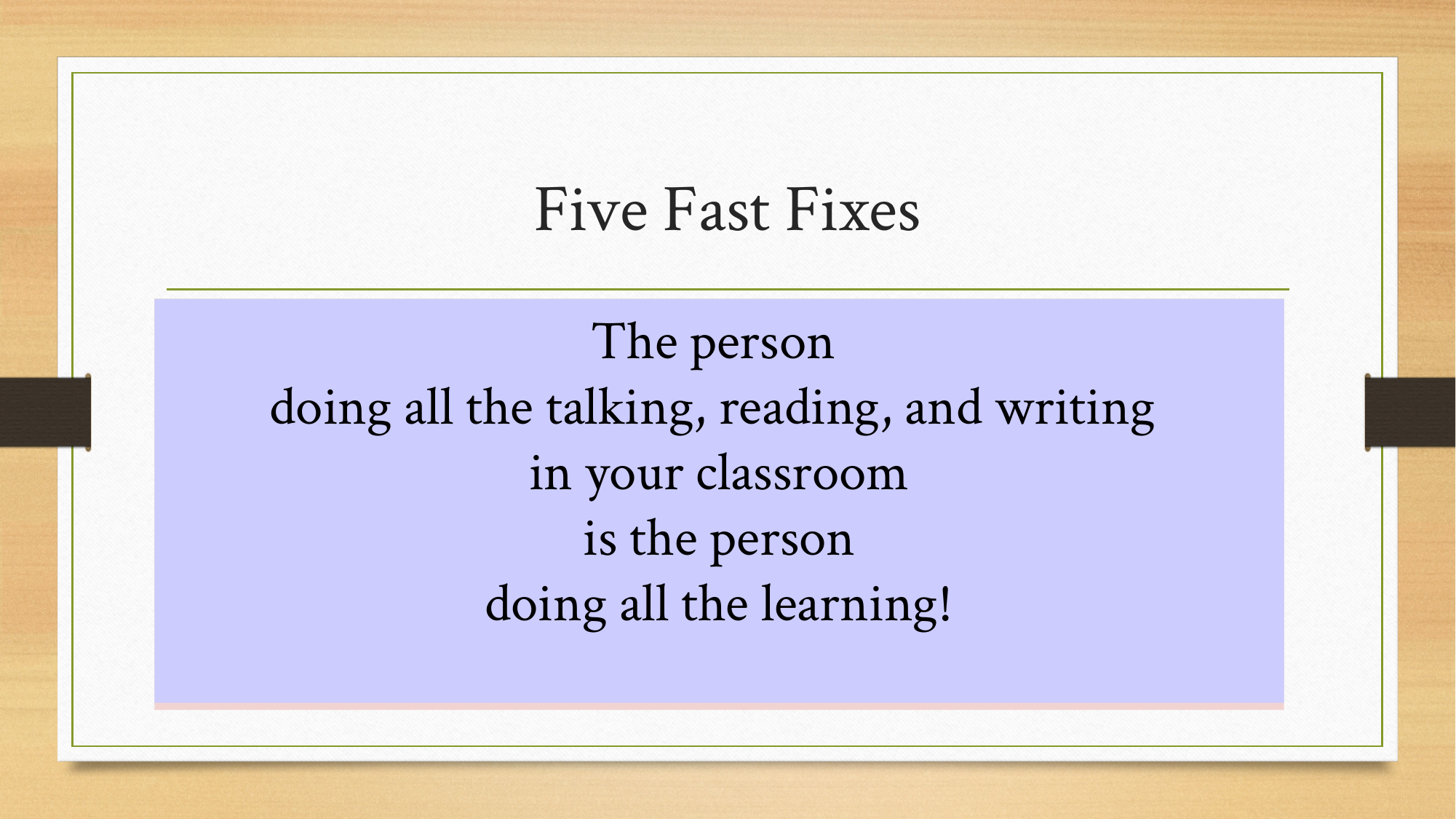

# Five Fast Fixes

Prepare classroom routines
More time planning outside of class = less work in class
Plan to PREPARE TO LEARN  - ENGAGE AND TRANSFORM INFORMATION – REFLECT ON LEARNING
Ask engaging, open-ended questions
The person doing the talking, reading, and writing is the one learning

More Time Planning:
	Get in the Weeds
	Work harder Outside of Class = Work less in class

Plan Effectively:
	Prepare to Learn

	Engage and Transform

	Reflect on Learning

Ask the Engaging, Open-ended Question:
	Confusing
	Abilitiy to Read
		WITH
	Ability to Think

The person
doing all the talking, reading, and writing
in your classroom
 is the person
doing all the learning!

Prepare Classroom Routines:
	Consistency increases student involvement
	Vary within Routine
	Time Everything!